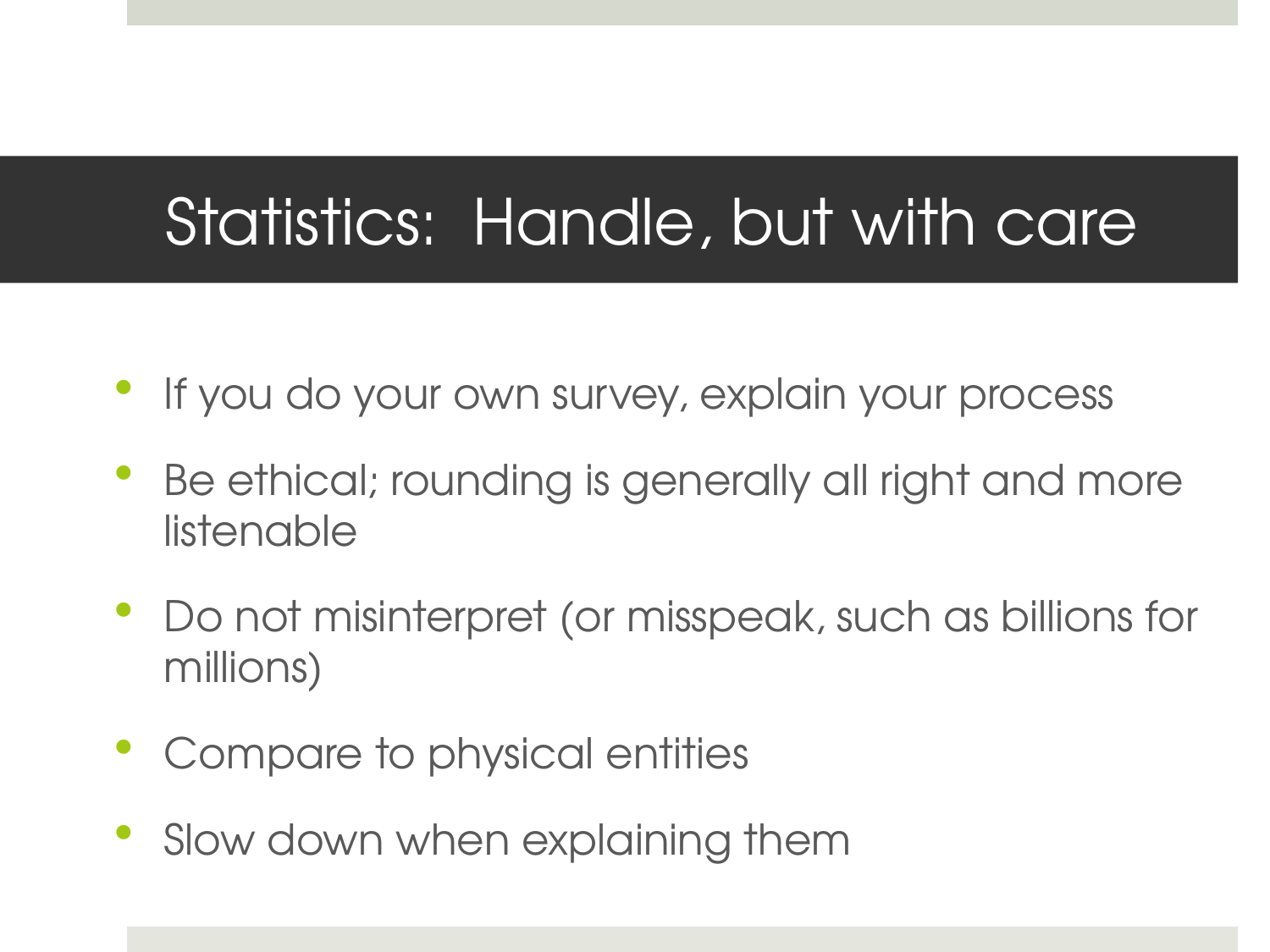

# Statistics:  Handle, but with care
If you do your own survey, explain your process
Be ethical; rounding is generally all right and more listenable
Do not misinterpret (or misspeak, such as billions for millions)
Compare to physical entities
Slow down when explaining them